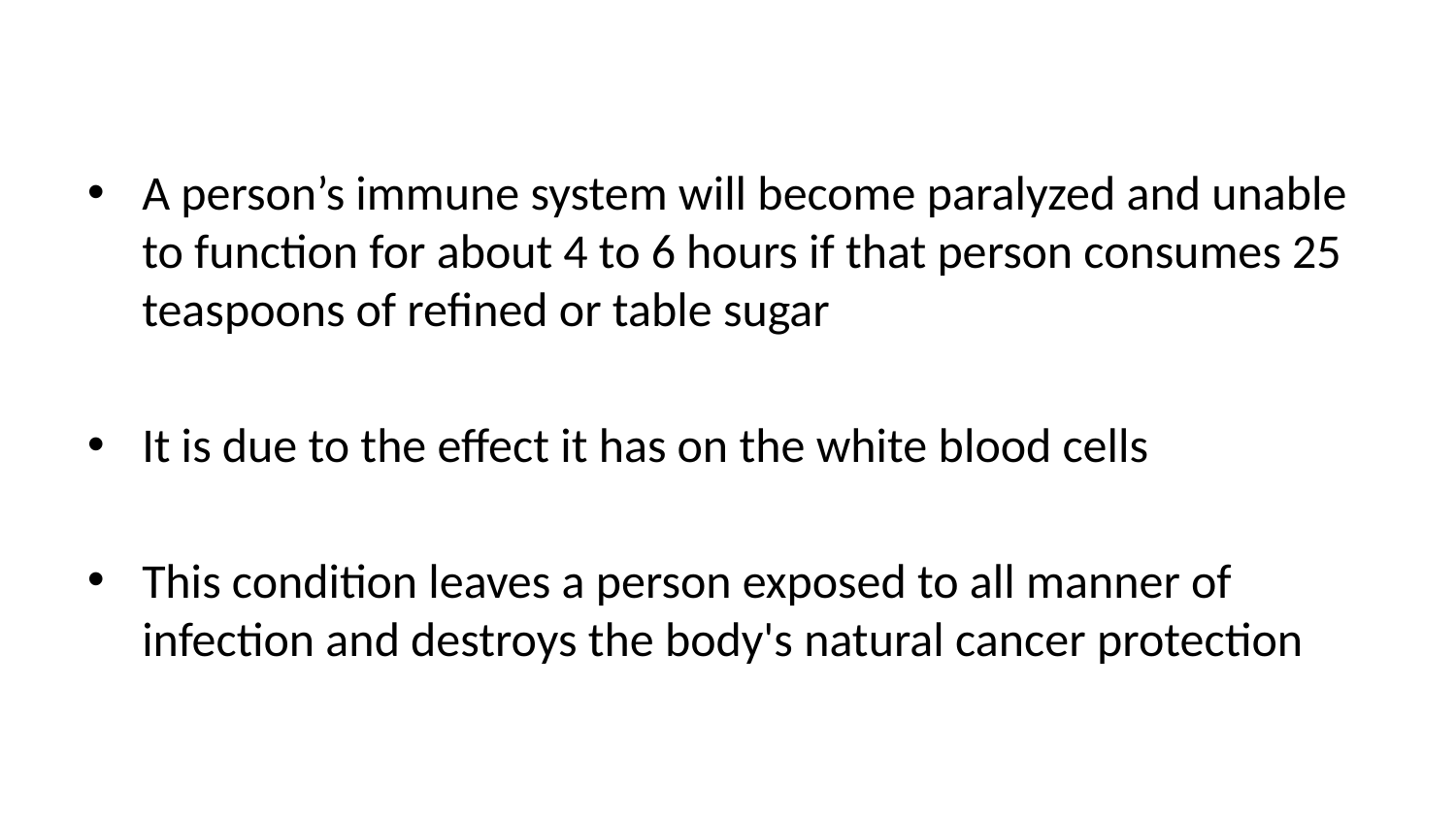

A person’s immune system will become paralyzed and unable to function for about 4 to 6 hours if that person consumes 25 teaspoons of refined or table sugar

It is due to the effect it has on the white blood cells

This condition leaves a person exposed to all manner of infection and destroys the body's natural cancer protection